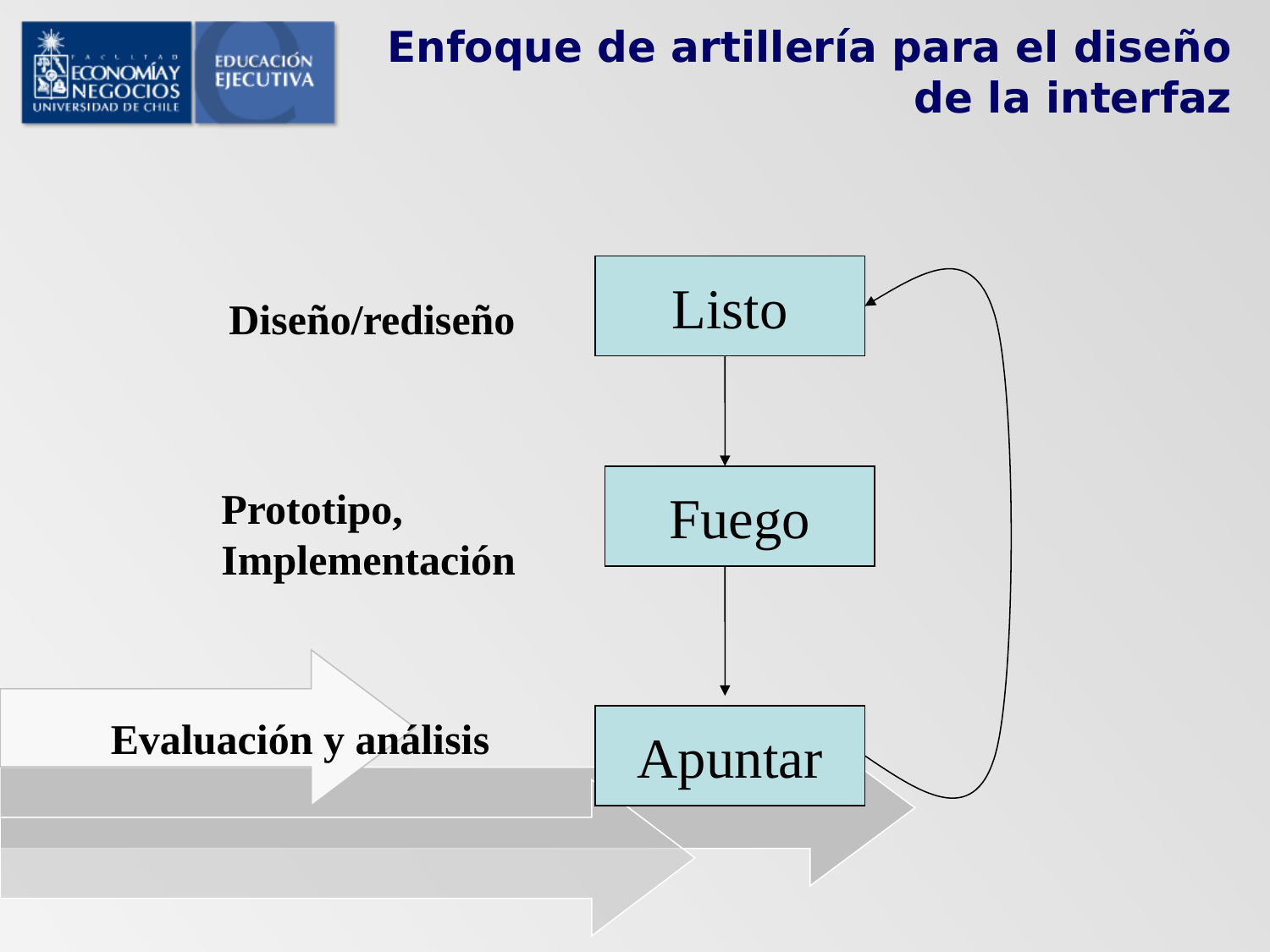

# Enfoque de artillería para el diseño de la interfaz

Listo
Diseño/rediseño

Fuego
Prototipo,
Implementación

Evaluación y análisis
Apuntar